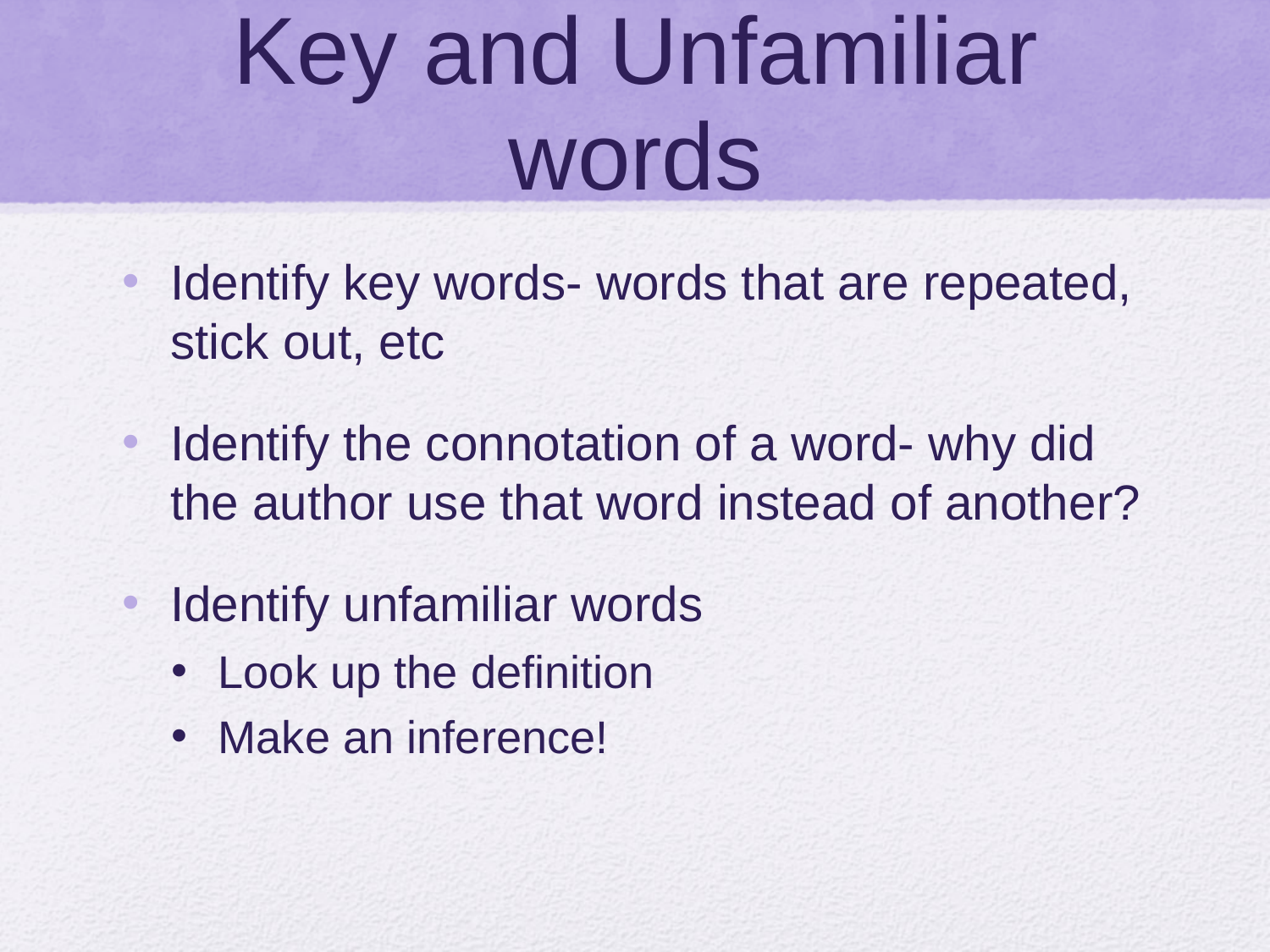

# Key and Unfamiliar words
Identify key words- words that are repeated, stick out, etc
Identify the connotation of a word- why did the author use that word instead of another?
Identify unfamiliar words
Look up the definition
Make an inference!